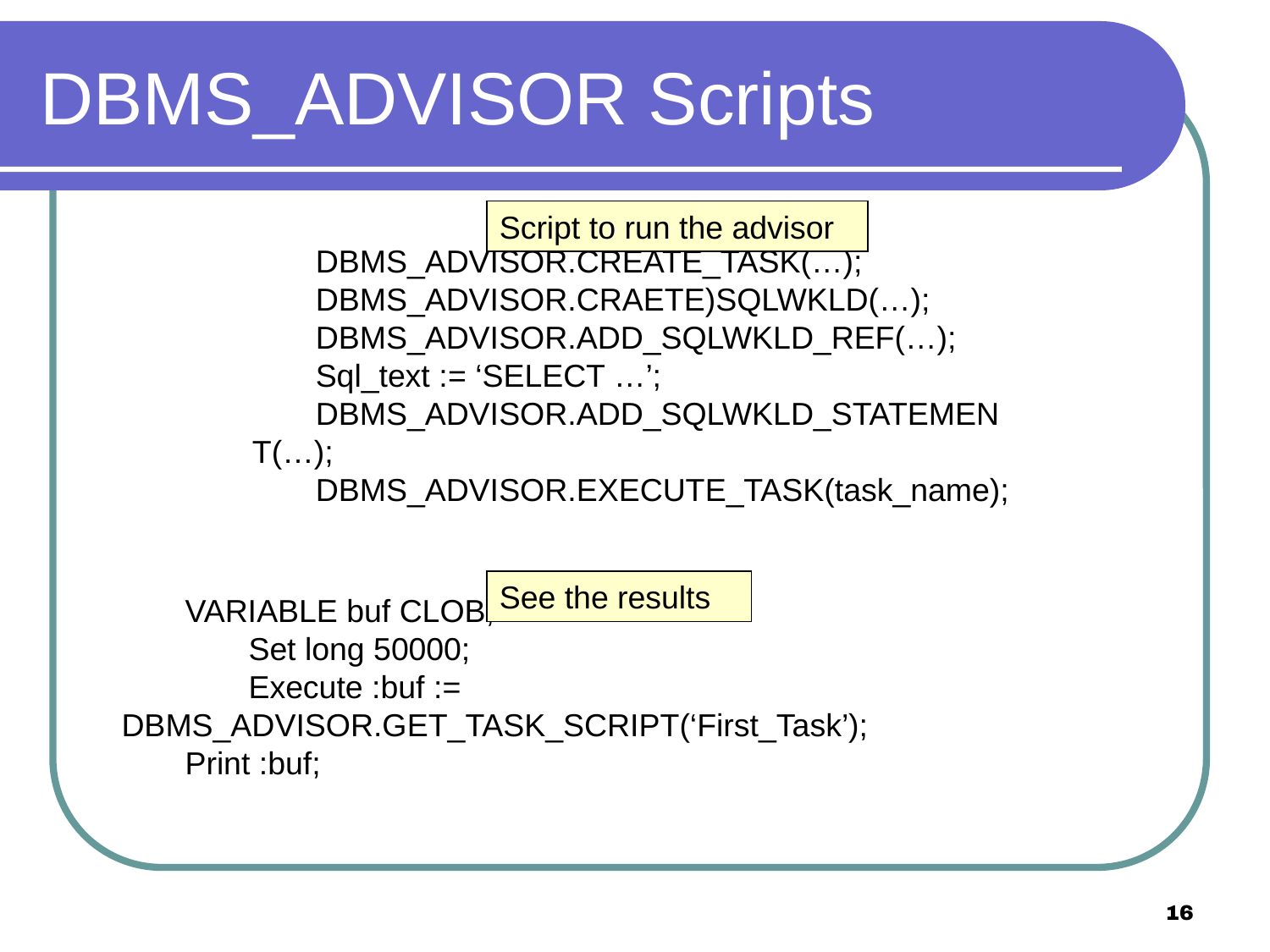

# DBMS_ADVISOR Scripts
Script to run the advisor
DBMS_ADVISOR.CREATE_TASK(…);
DBMS_ADVISOR.CRAETE)SQLWKLD(…);
DBMS_ADVISOR.ADD_SQLWKLD_REF(…);
Sql_text := ‘SELECT …’;
DBMS_ADVISOR.ADD_SQLWKLD_STATEMENT(…);
DBMS_ADVISOR.EXECUTE_TASK(task_name);
See the results
VARIABLE buf CLOB;
	Set long 50000;
	Execute :buf := DBMS_ADVISOR.GET_TASK_SCRIPT(‘First_Task’);
Print :buf;
16